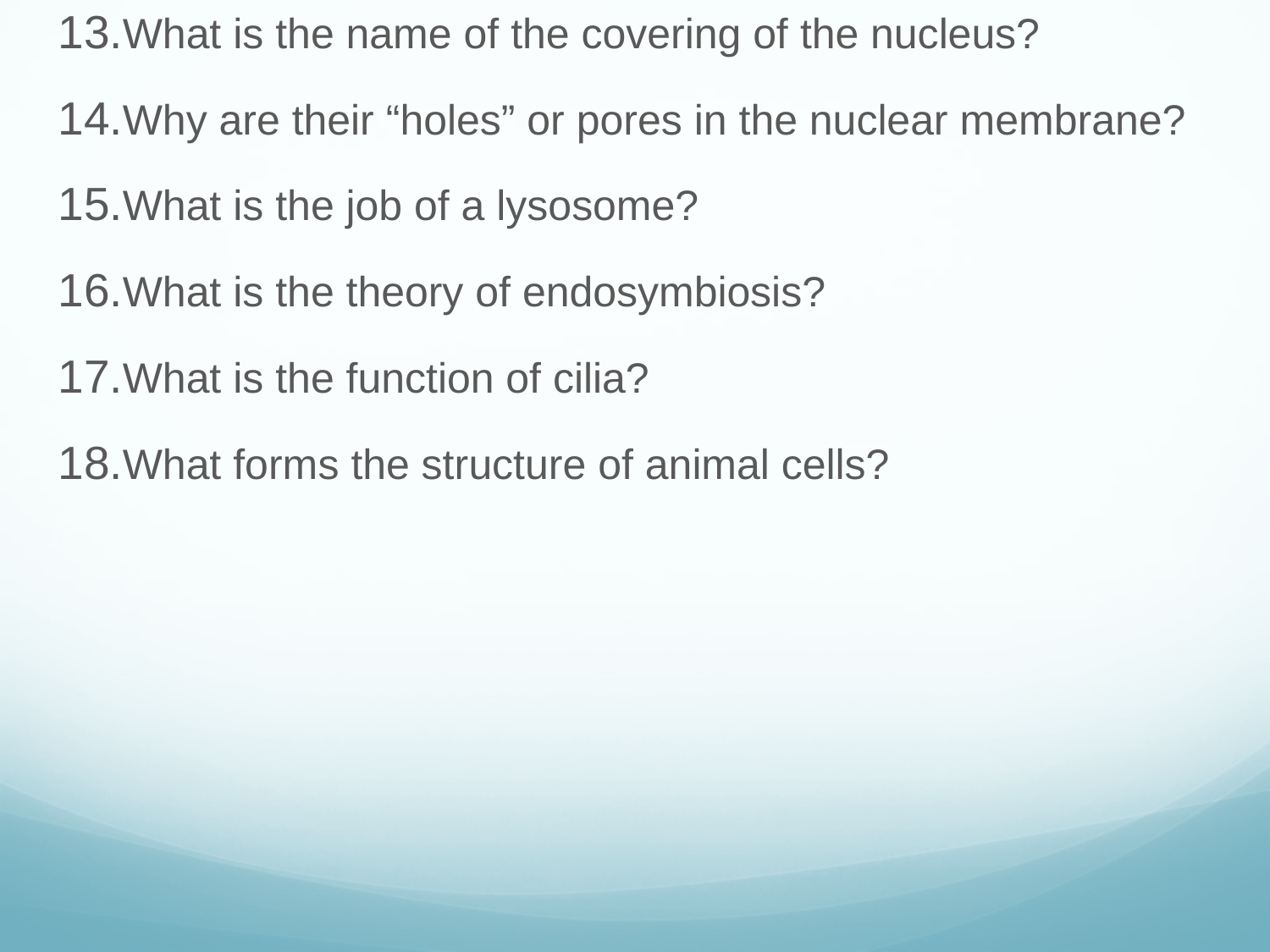

What is the name of the covering of the nucleus?
Why are their “holes” or pores in the nuclear membrane?
What is the job of a lysosome?
What is the theory of endosymbiosis?
What is the function of cilia?
What forms the structure of animal cells?